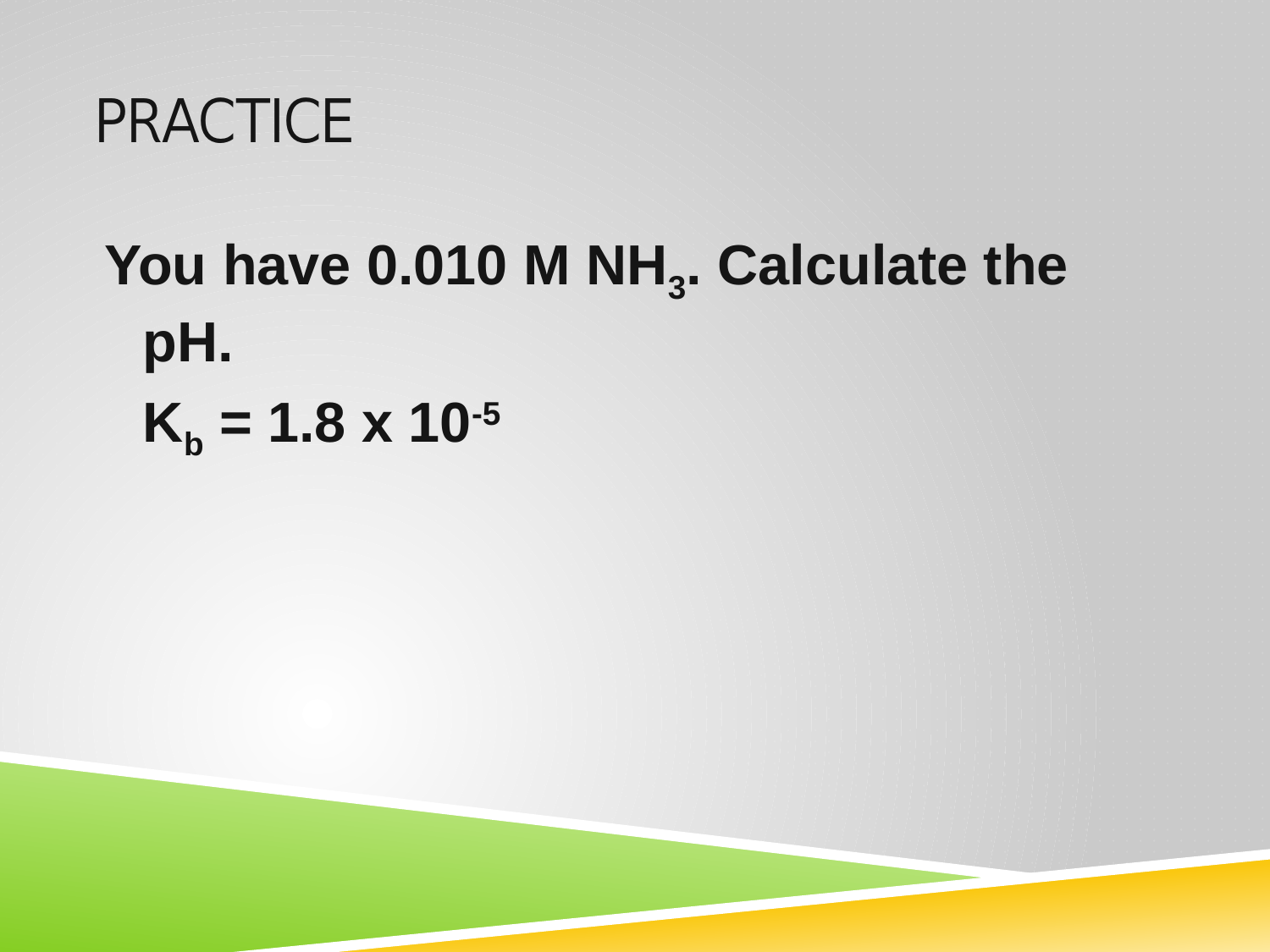

# Practice
You have 0.010 M NH3. Calculate the pH.
	Kb = 1.8 x 10-5